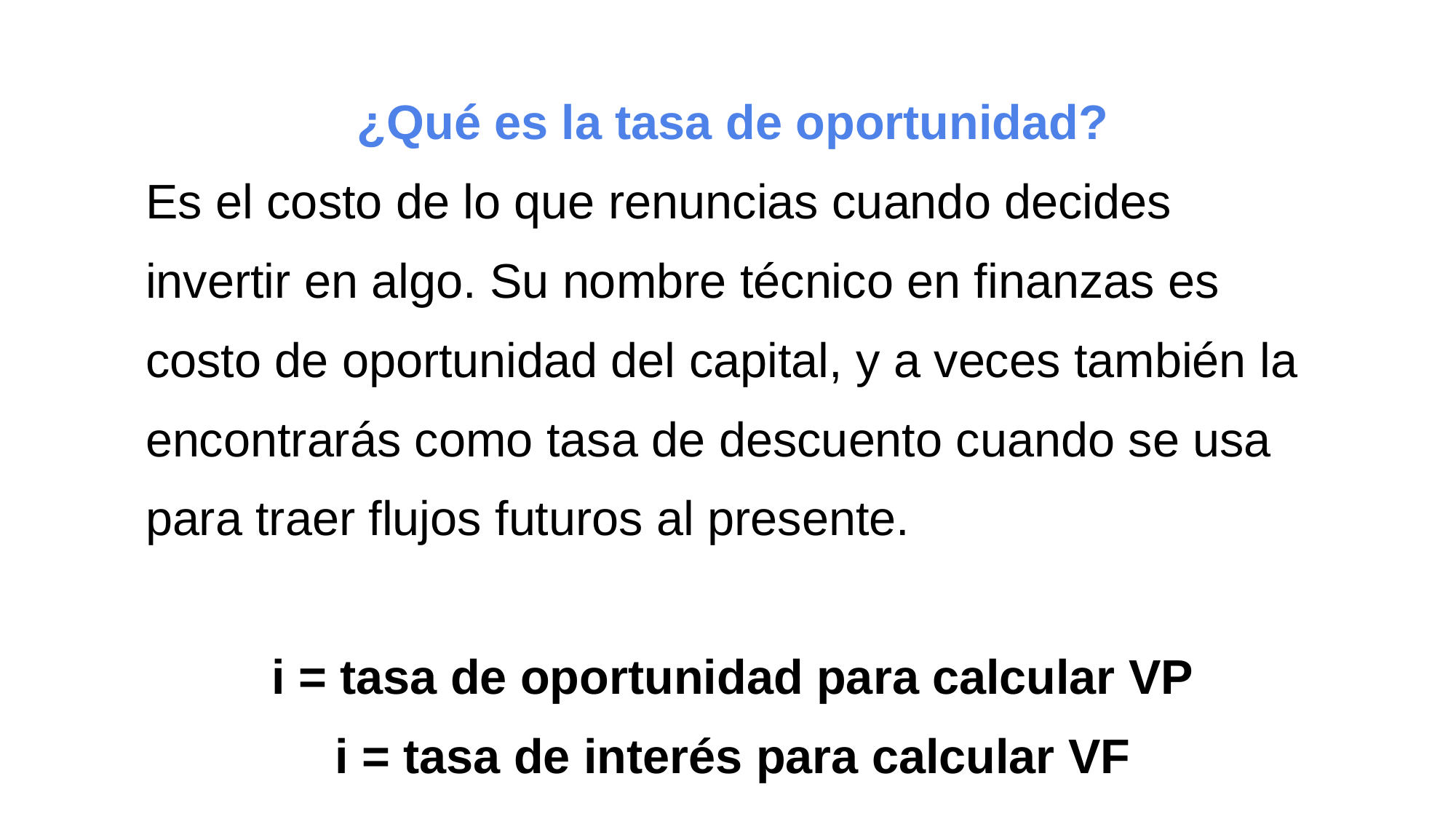

¿Qué es la tasa de oportunidad?
Es el costo de lo que renuncias cuando decides invertir en algo. Su nombre técnico en finanzas es  costo de oportunidad del capital, y a veces también la encontrarás como tasa de descuento cuando se usa para traer flujos futuros al presente.

i = tasa de oportunidad para calcular VP
i = tasa de interés para calcular VF